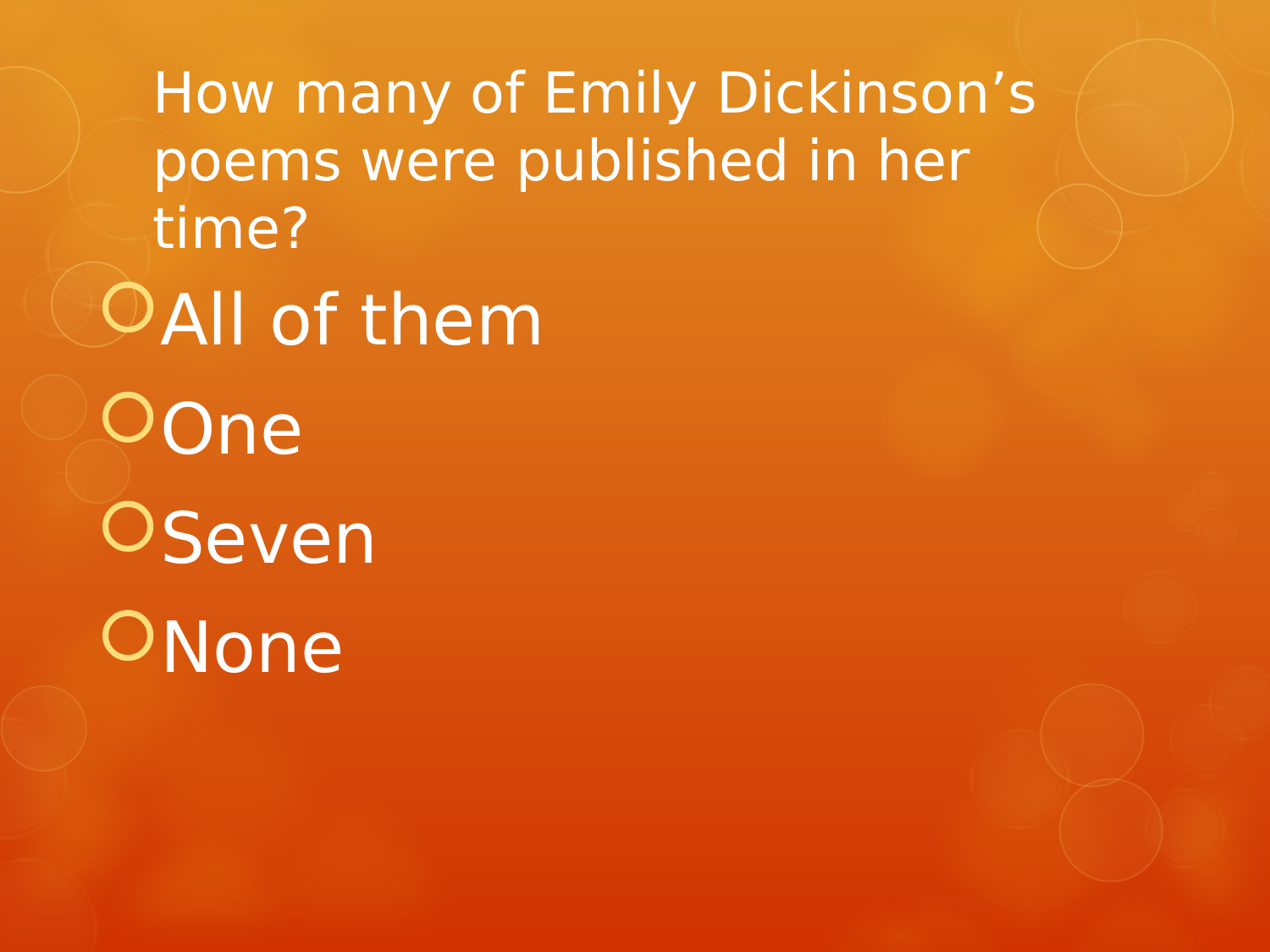

# How many of Emily Dickinson’s poems were published in her time?
All of them
One
Seven
None